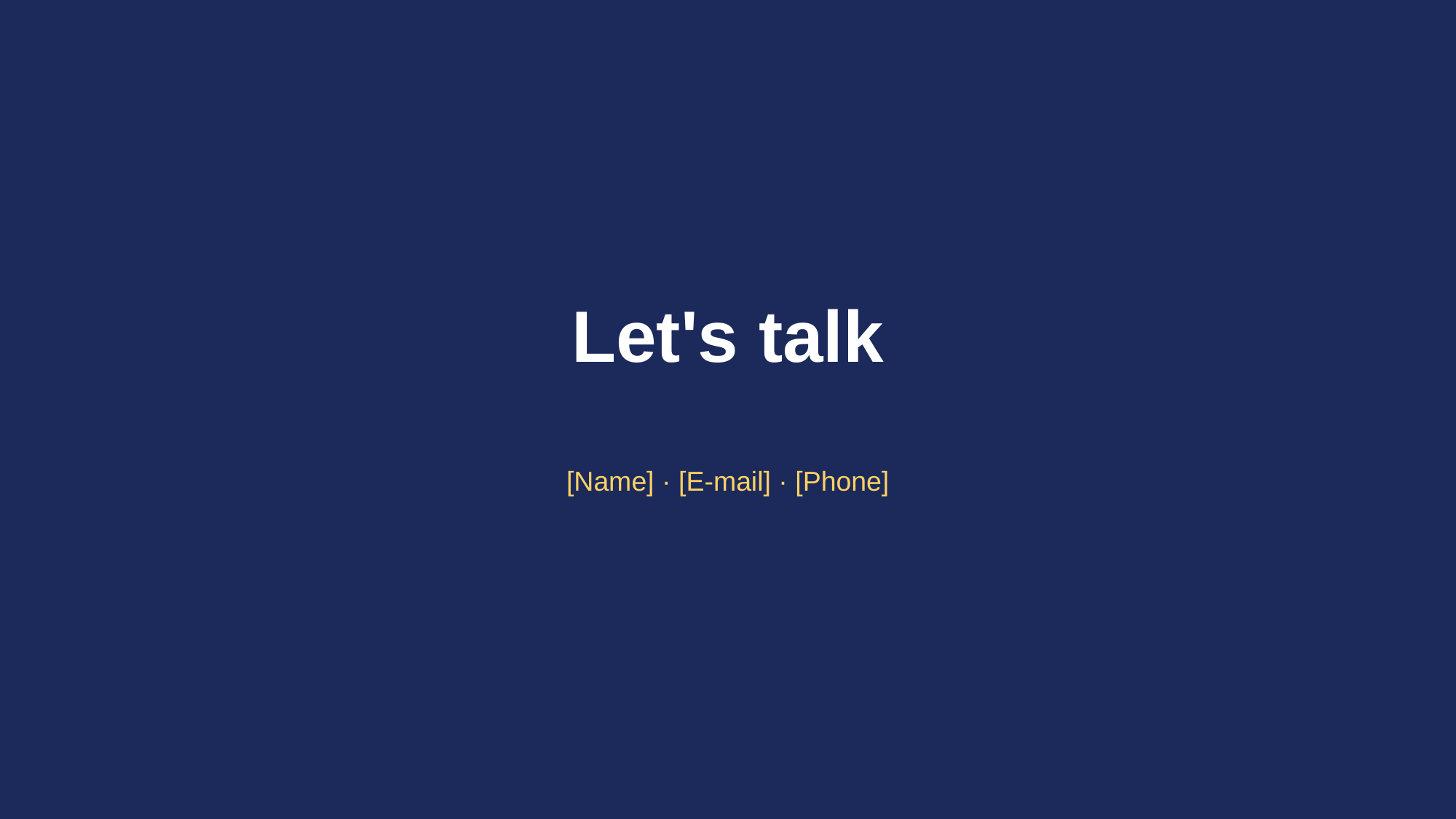

Let's talk
[Name] · [E-mail] · [Phone]